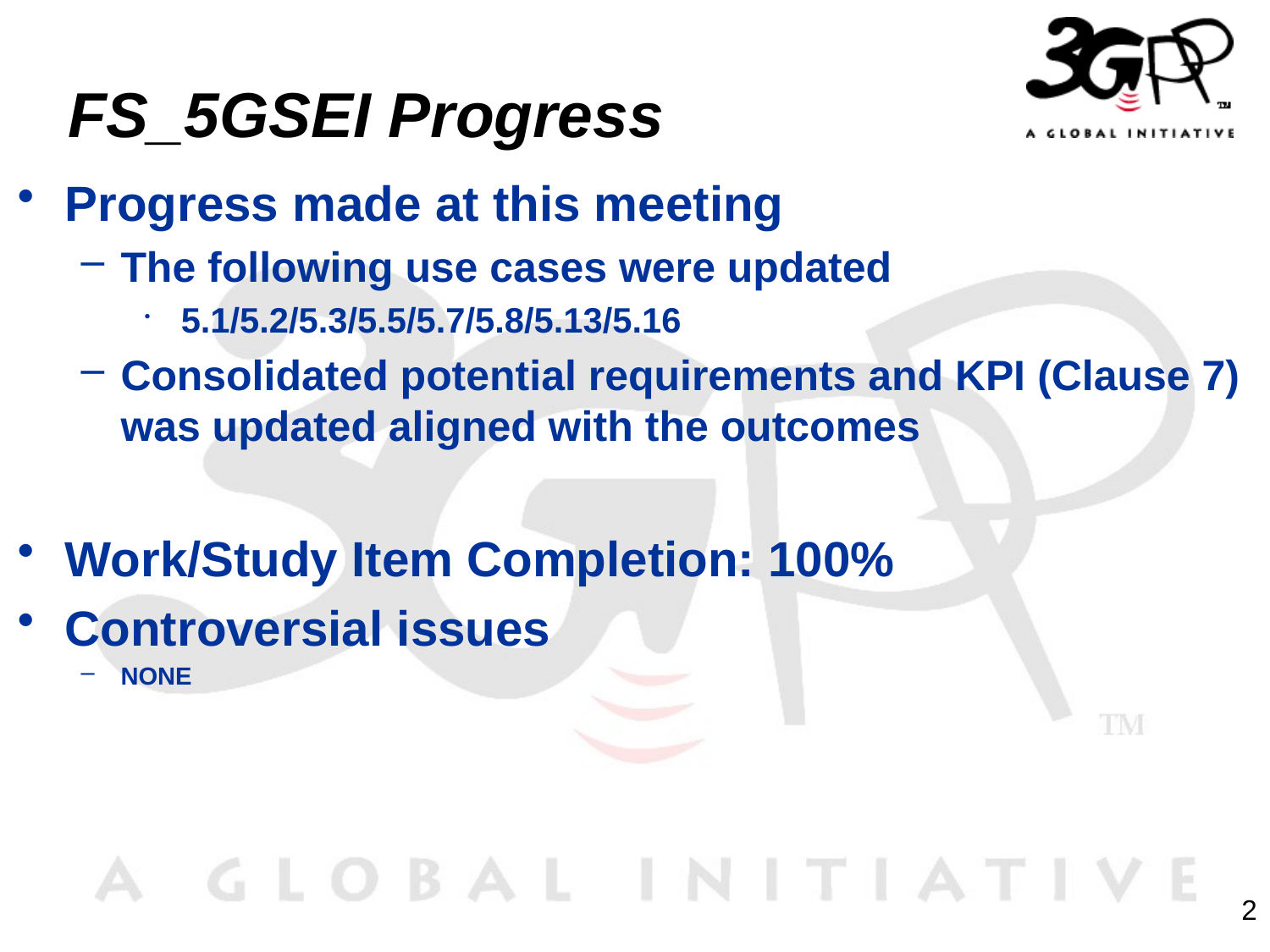

# FS_5GSEI Progress
Progress made at this meeting
The following use cases were updated
 5.1/5.2/5.3/5.5/5.7/5.8/5.13/5.16
Consolidated potential requirements and KPI (Clause 7) was updated aligned with the outcomes

Work/Study Item Completion: 100%
Controversial issues
NONE

2